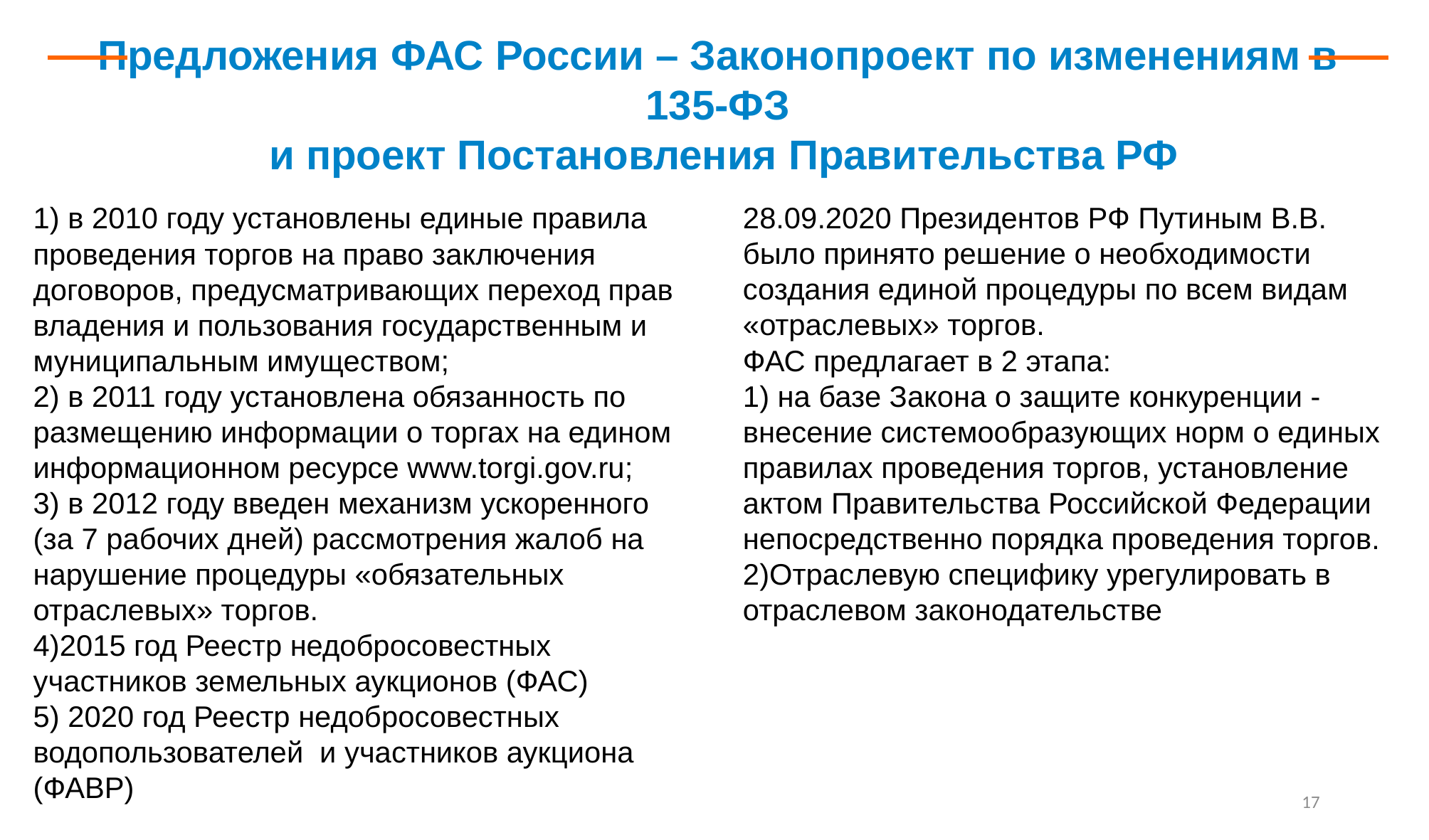

Предложения ФАС России – Законопроект по изменениям в 135-ФЗ
 и проект Постановления Правительства РФ
1) в 2010 году установлены единые правила проведения торгов на право заключения договоров, предусматривающих переход прав владения и пользования государственным и муниципальным имуществом;
2) в 2011 году установлена обязанность по размещению информации о торгах на едином информационном ресурсе www.torgi.gov.ru;
3) в 2012 году введен механизм ускоренного (за 7 рабочих дней) рассмотрения жалоб на нарушение процедуры «обязательных отраслевых» торгов.
4)2015 год Реестр недобросовестных участников земельных аукционов (ФАС)
5) 2020 год Реестр недобросовестных водопользователей  и участников аукциона (ФАВР)
28.09.2020 Президентов РФ Путиным В.В. было принято решение о необходимости создания единой процедуры по всем видам «отраслевых» торгов.
ФАС предлагает в 2 этапа:
1) на базе Закона о защите конкуренции - внесение системообразующих норм о единых правилах проведения торгов, установление актом Правительства Российской Федерации непосредственно порядка проведения торгов.
2)Отраслевую специфику урегулировать в отраслевом законодательстве
17